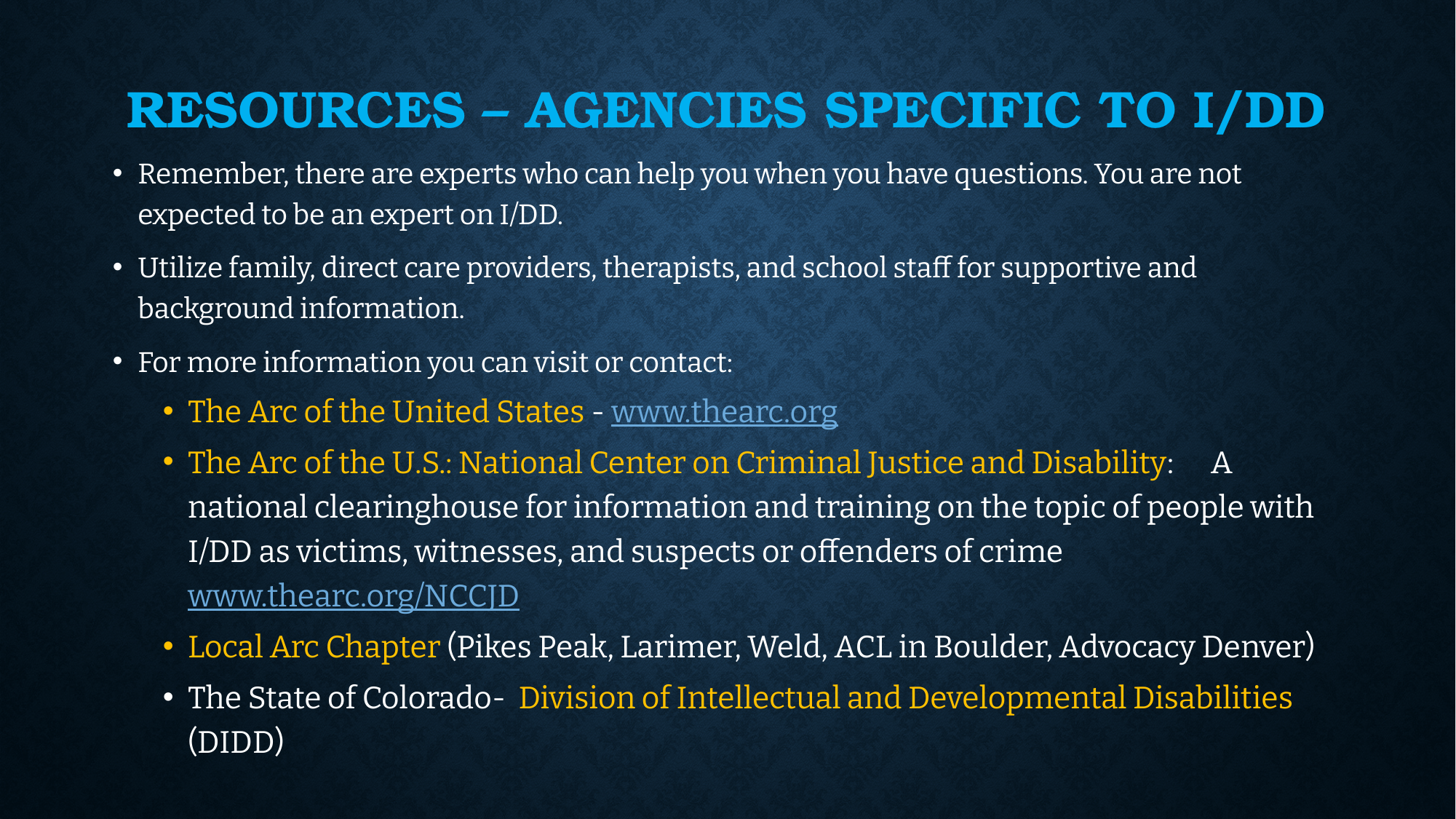

# Resources – Agencies specific to i/dd
Remember, there are experts who can help you when you have questions. You are not expected to be an expert on I/DD.
Utilize family, direct care providers, therapists, and school staff for supportive and background information.
For more information you can visit or contact:
The Arc of the United States - www.thearc.org
The Arc of the U.S.: National Center on Criminal Justice and Disability:      A national clearinghouse for information and training on the topic of people with I/DD as victims, witnesses, and suspects or offenders of crime  www.thearc.org/NCCJD
Local Arc Chapter (Pikes Peak, Larimer, Weld, ACL in Boulder, Advocacy Denver)
The State of Colorado-  Division of Intellectual and Developmental Disabilities (DIDD)